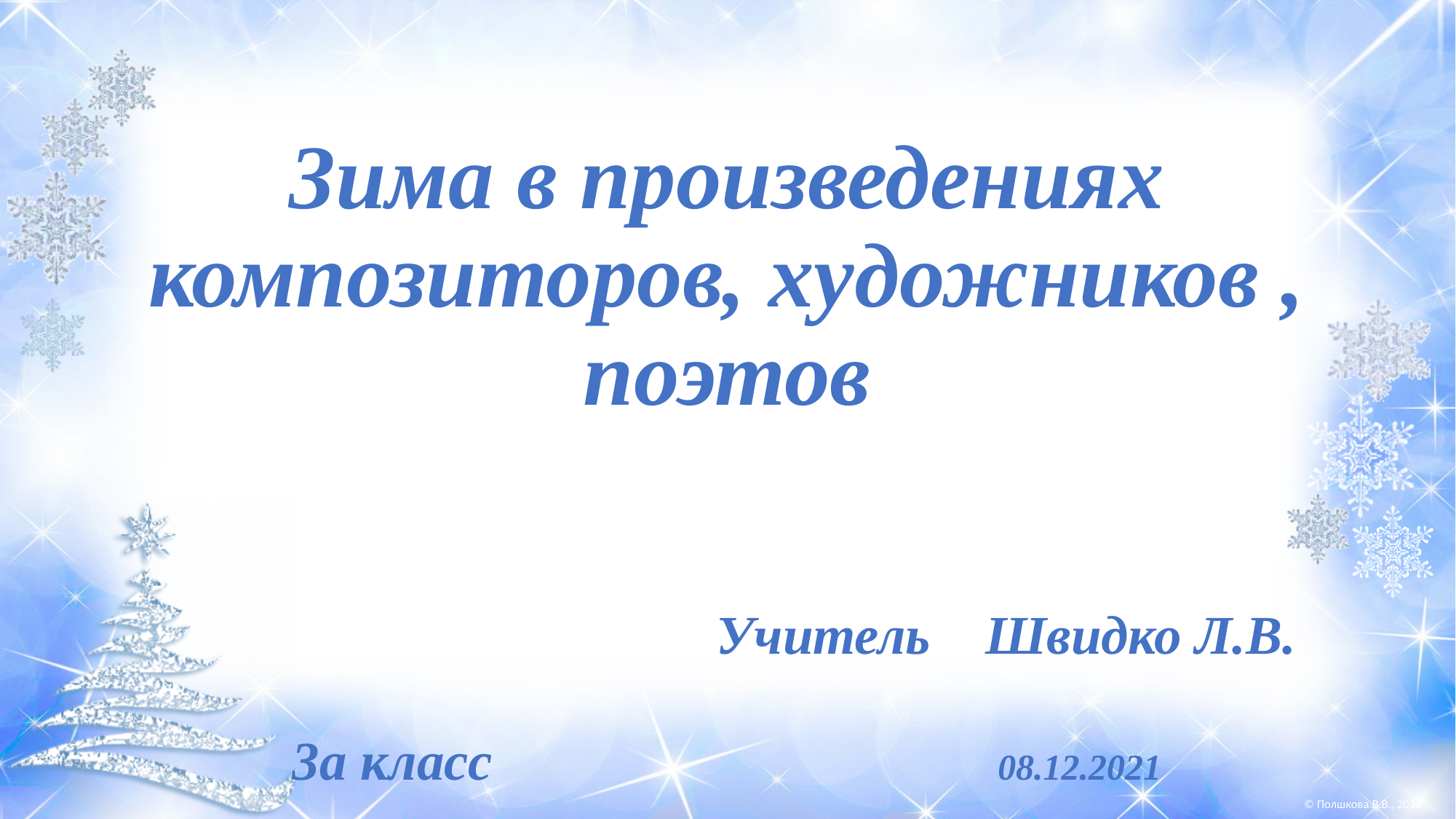

# Зима в произведениях композиторов, художников , поэтов                          Учитель    Швидко Л.В. 3а класс                                     08.12.2021